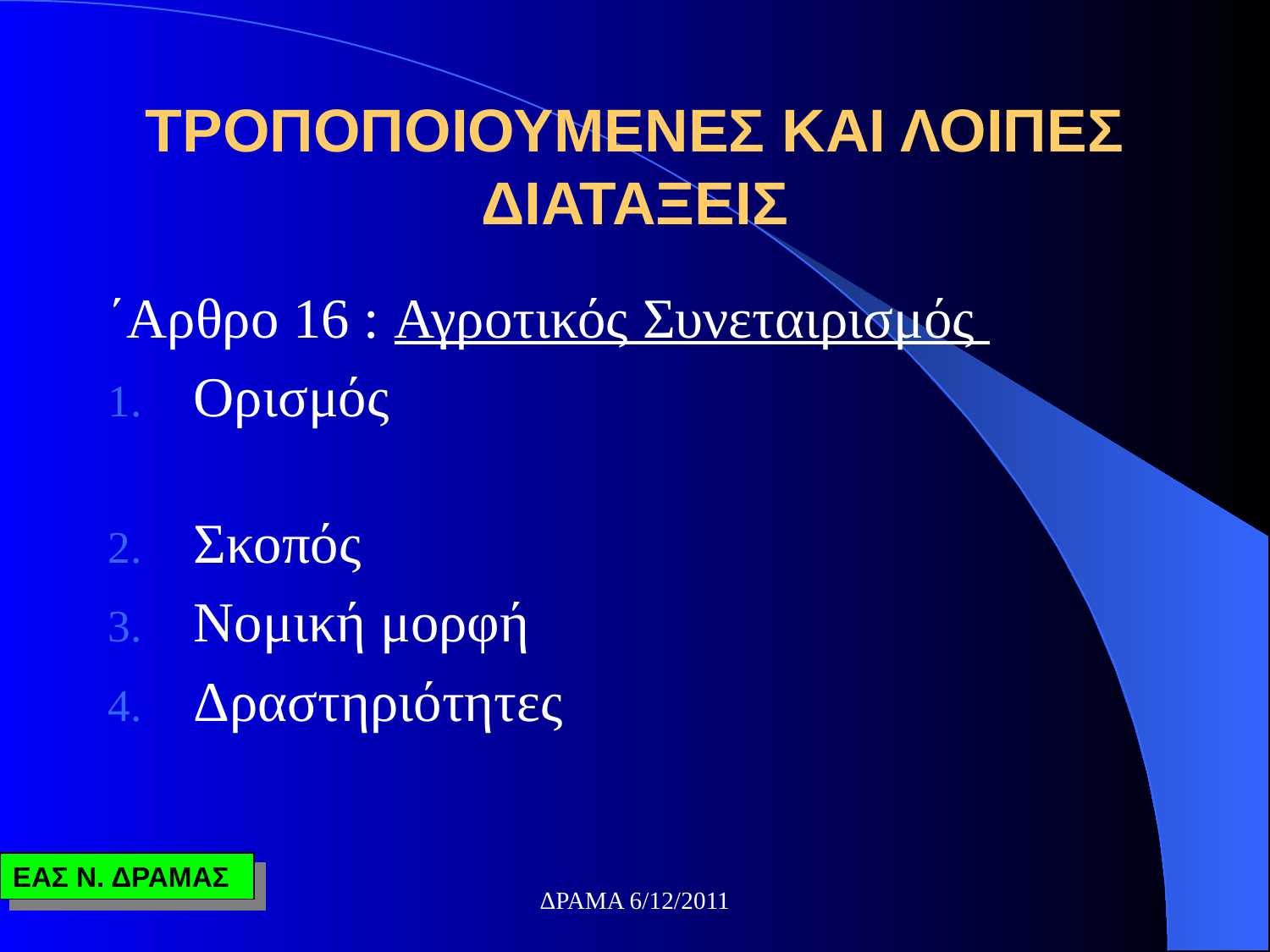

# ΤΡΟΠΟΠΟΙΟΥΜΕΝΕΣ ΚΑΙ ΛΟΙΠΕΣ ΔΙΑΤΑΞΕΙΣ
΄Αρθρο 16 : Αγροτικός Συνεταιρισμός
 Ορισμός
 Σκοπός
 Νομική μορφή
 Δραστηριότητες
ΔΡΑΜΑ 6/12/2011